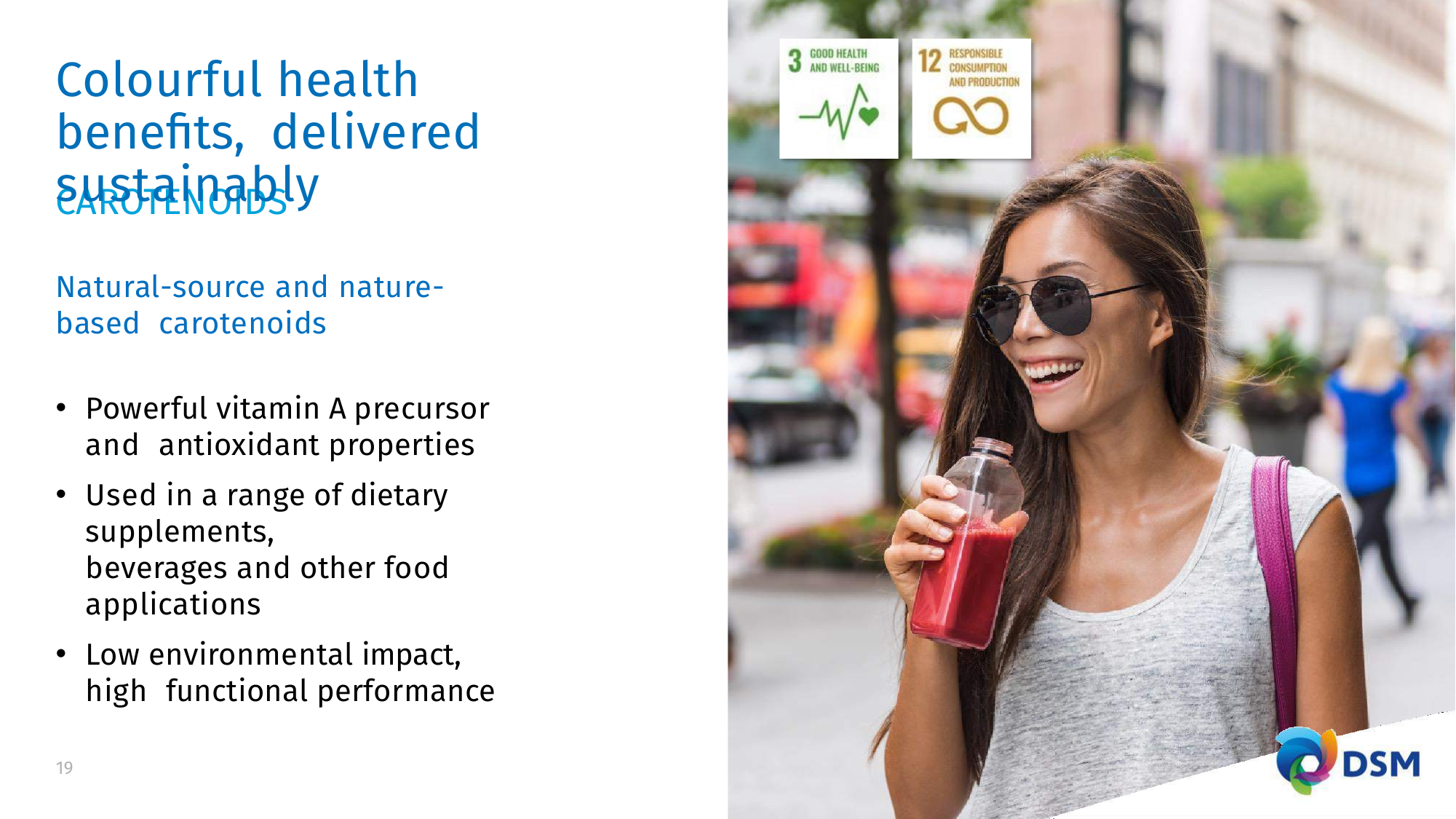

# Colourful health benefits,  delivered sustainably
CAROTENOIDS

Natural-source and nature-based  carotenoids

Powerful vitamin A precursor and  antioxidant properties
Used in a range of dietary supplements,
beverages and other food applications
Low environmental impact, high  functional performance
19